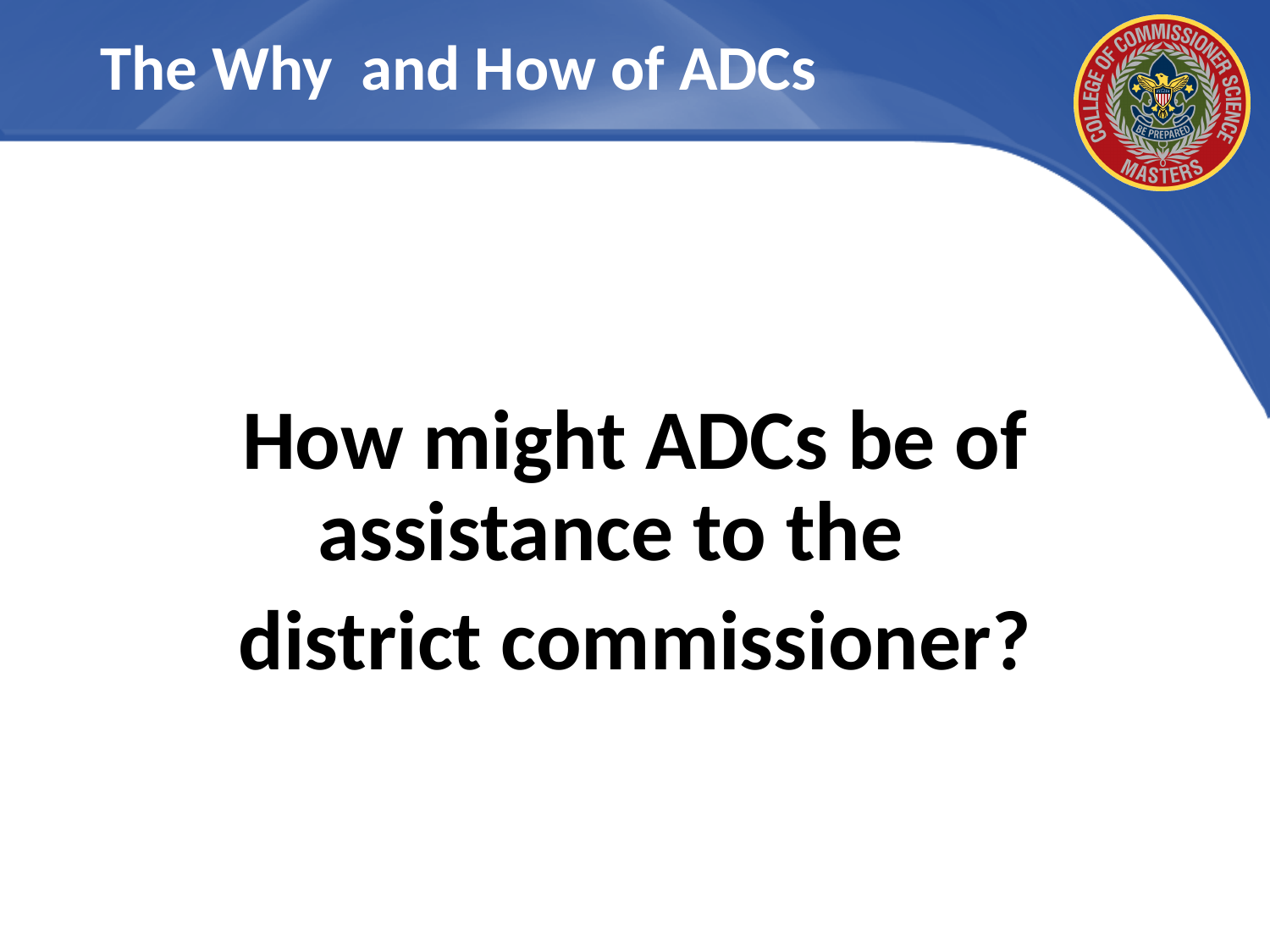

# The Why  and How of ADCs
How might ADCs be of assistance to the
district commissioner?